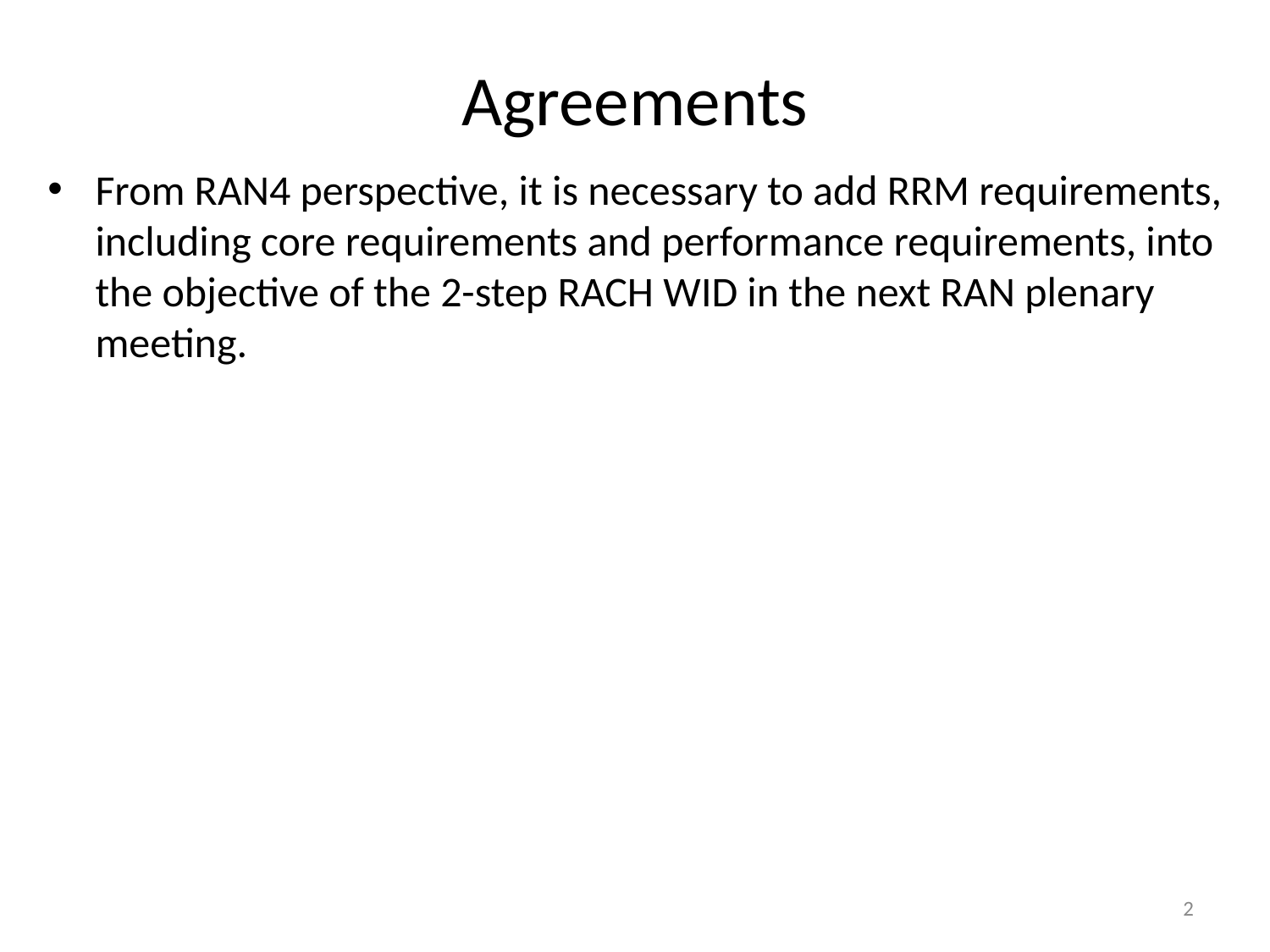

# Agreements
From RAN4 perspective, it is necessary to add RRM requirements, including core requirements and performance requirements, into the objective of the 2-step RACH WID in the next RAN plenary meeting.

2